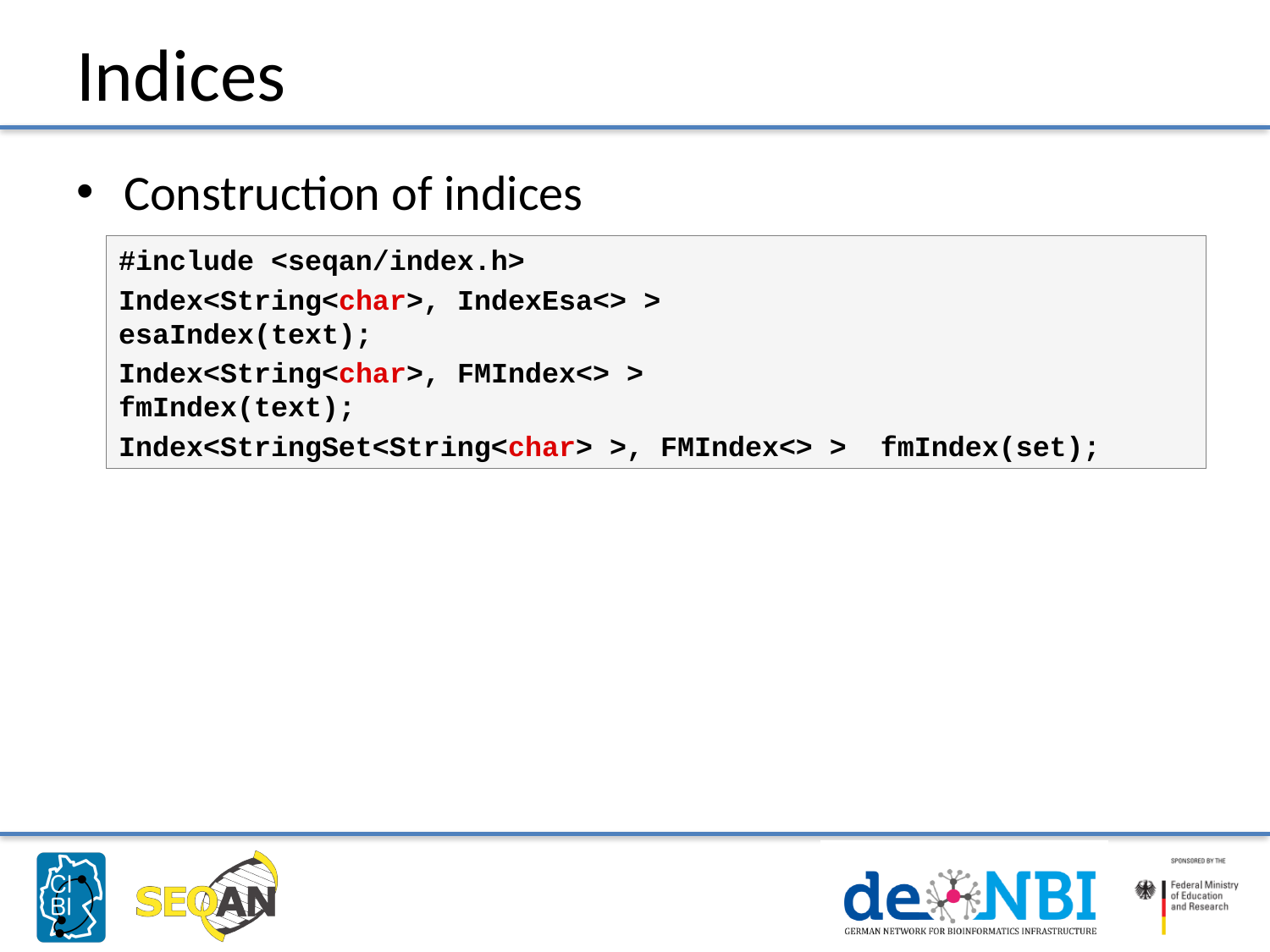

# Indices
Construction of indices
#include <seqan/index.h>
Index<String<char>, IndexEsa<> > 				esaIndex(text);
Index<String<char>, FMIndex<> >  				fmIndex(text);
Index<StringSet<String<char> >, FMIndex<> >  fmIndex(set);